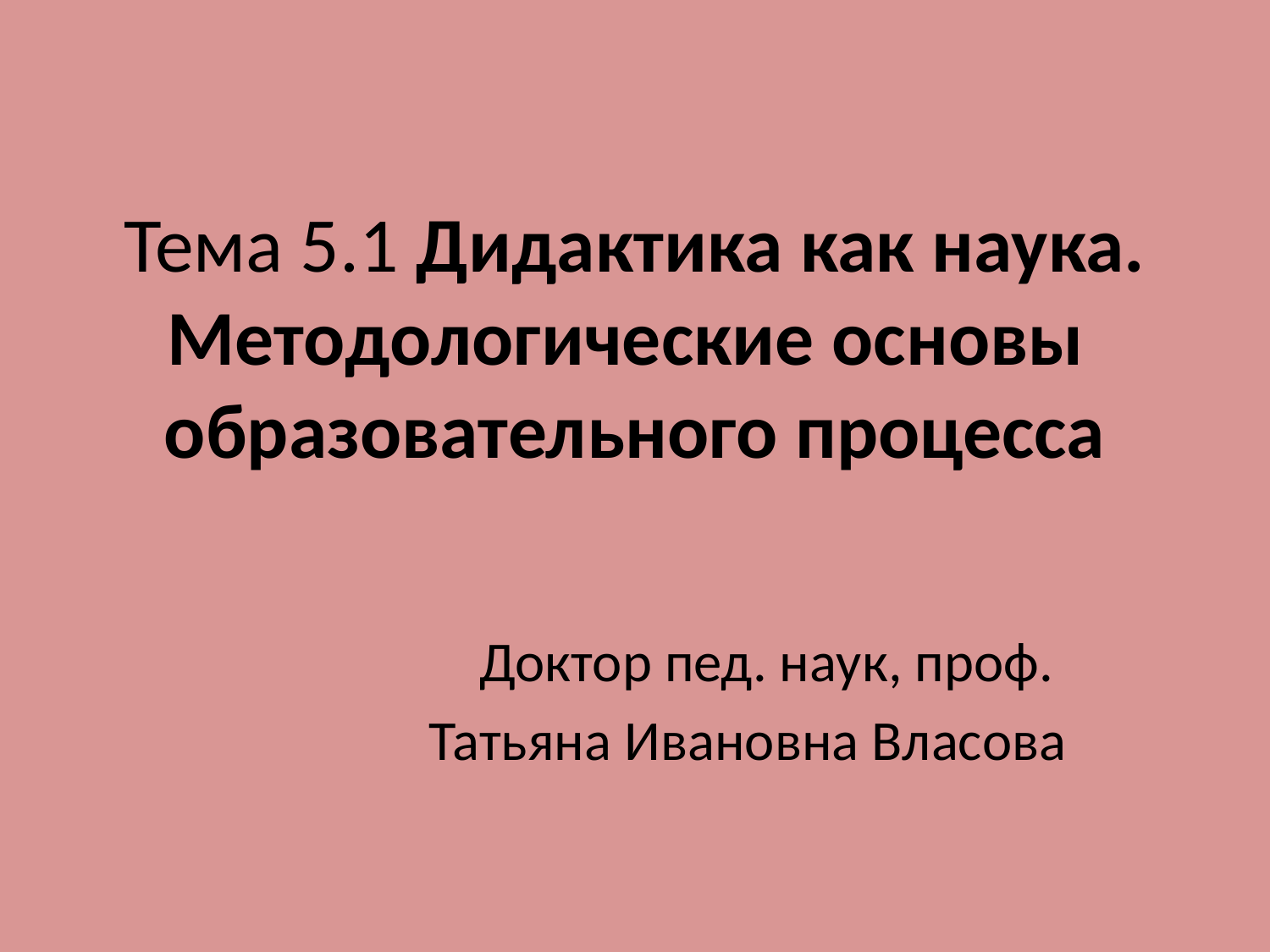

# Тема 5.1 Дидактика как наука. Методологические основы образовательного процесса

Доктор пед. наук, проф.
Татьяна Ивановна Власова